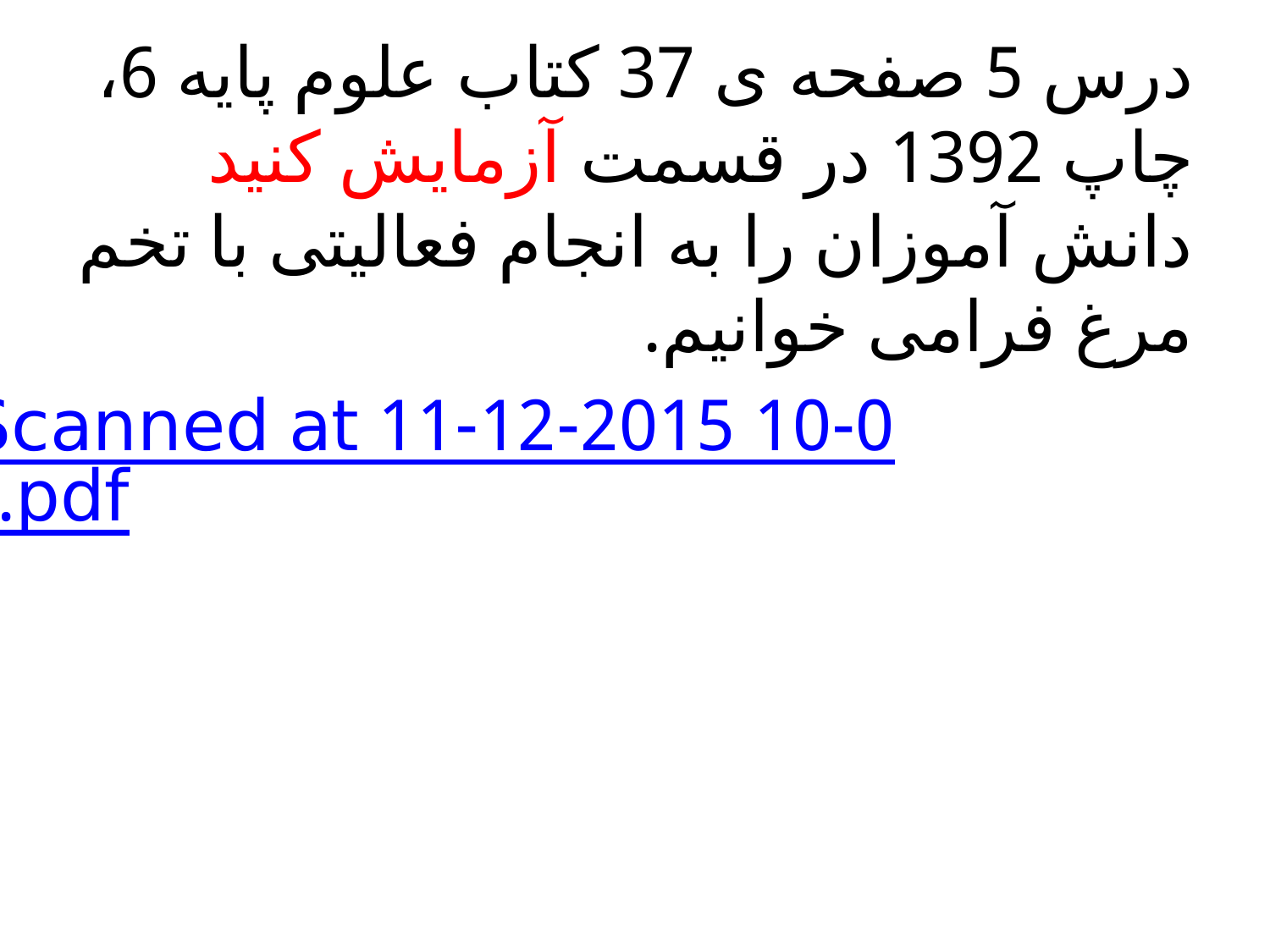

درس 5 صفحه ی 37 کتاب علوم پایه 6، چاپ 1392 در قسمت آزمایش کنید دانش آموزان را به انجام فعالیتی با تخم مرغ فرامی خوانیم.
..\..\Scanned at 11-12-2015 10-03 AM.pdf